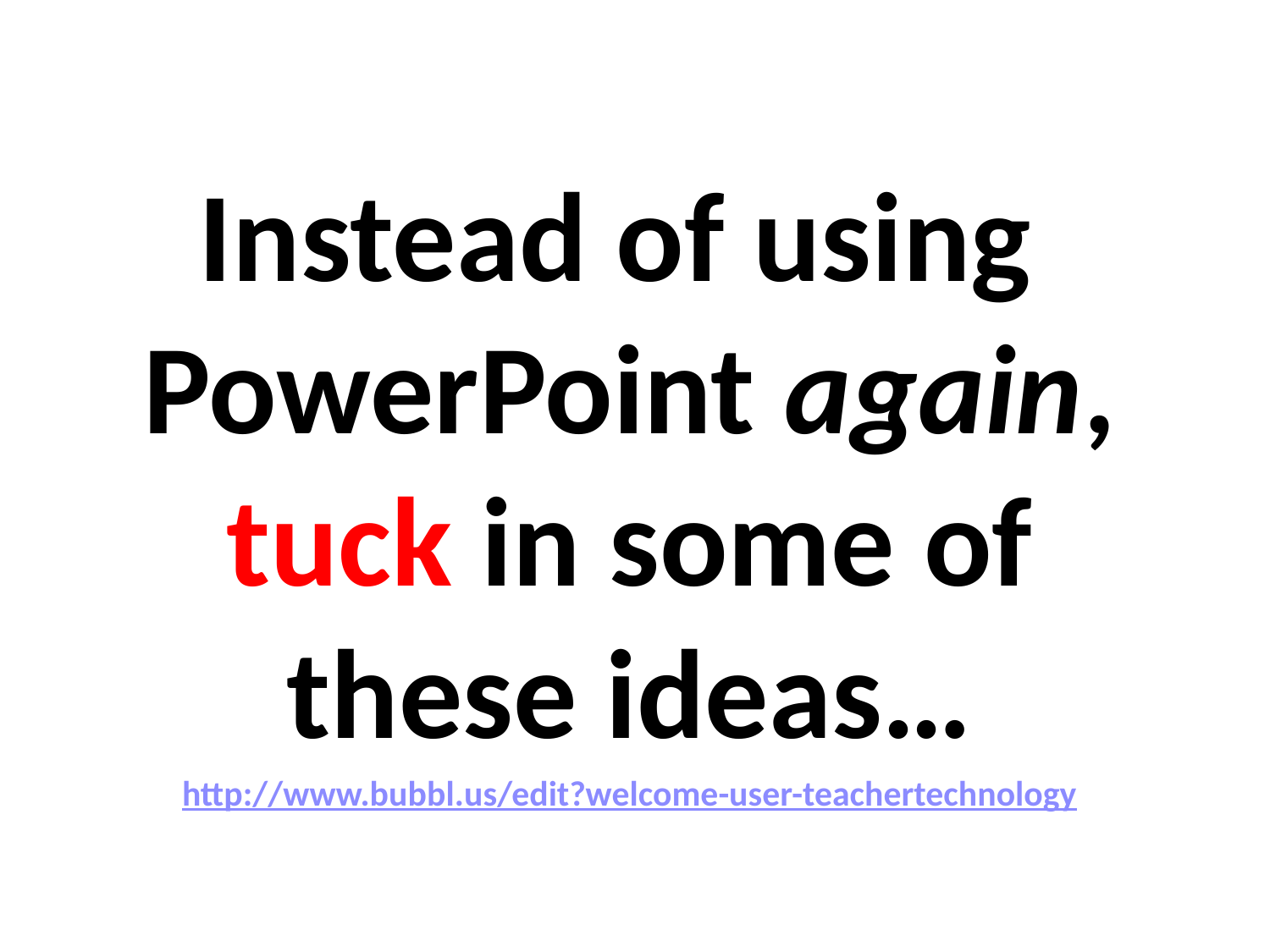

Instead of using  PowerPoint again, tuck in some of these ideas…
http://www.bubbl.us/edit?welcome-user-teachertechnology